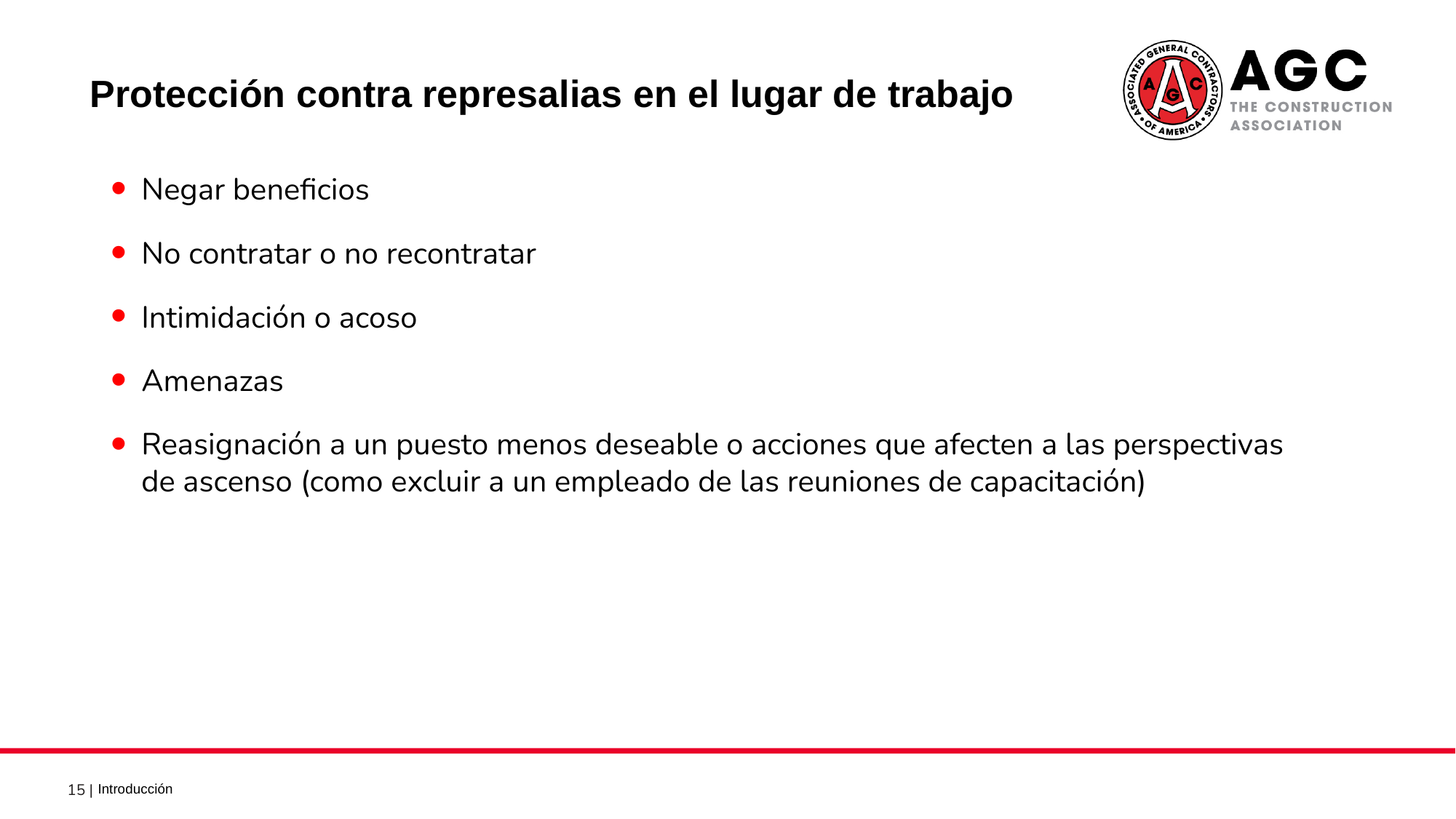

Protección contra represalias en el lugar de trabajo
Negar beneficios
No contratar o no recontratar
Intimidación o acoso
Amenazas
Reasignación a un puesto menos deseable o acciones que afecten a las perspectivas
de ascenso (como excluir a un empleado de las reuniones de capacitación)
Introducción